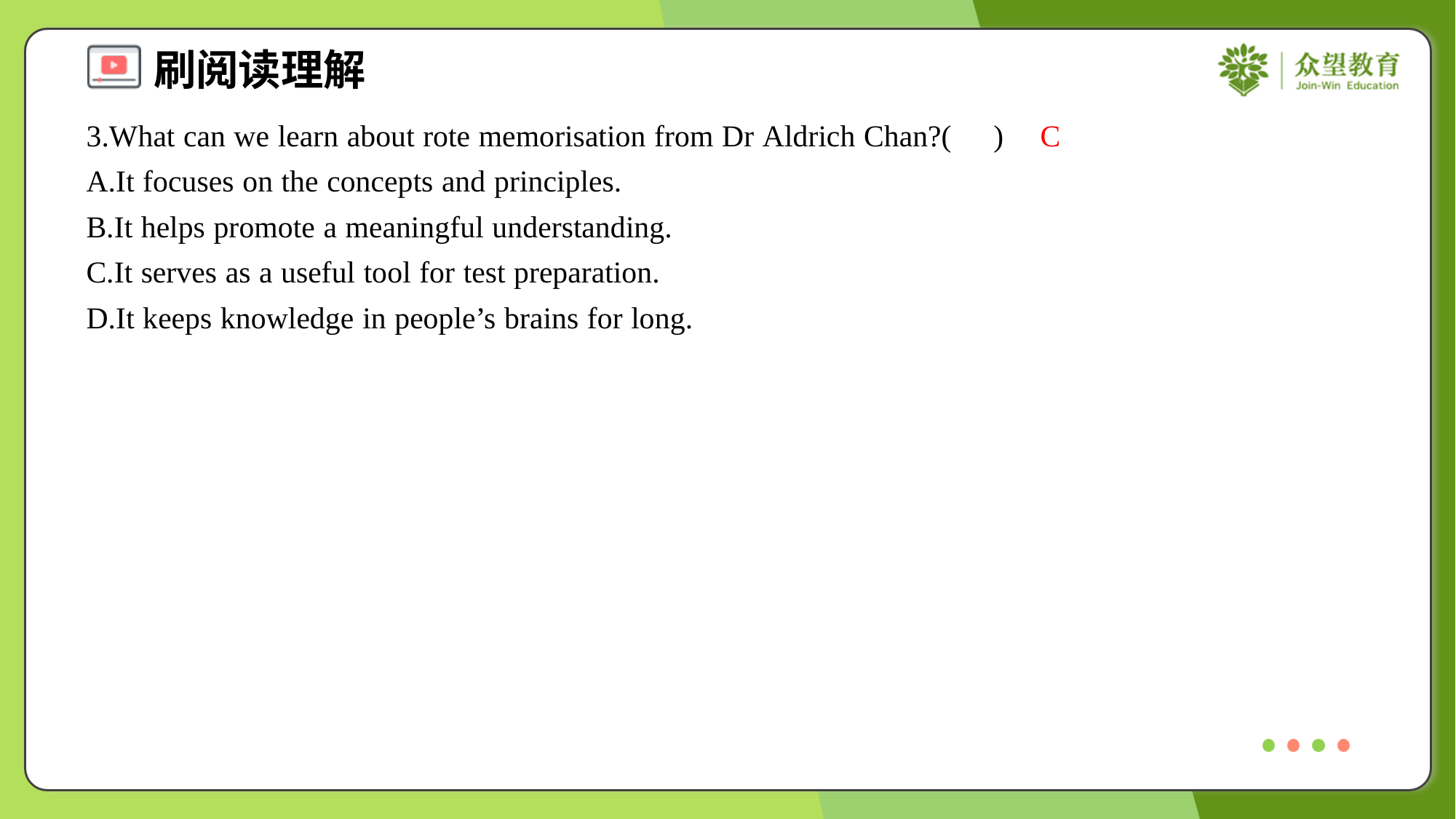

3.What can we learn about rote memorisation from Dr Aldrich Chan?(     )
C
A.It focuses on the concepts and principles.
B.It helps promote a meaningful understanding.
C.It serves as a useful tool for test preparation.
D.It keeps knowledge in people’s brains for long.